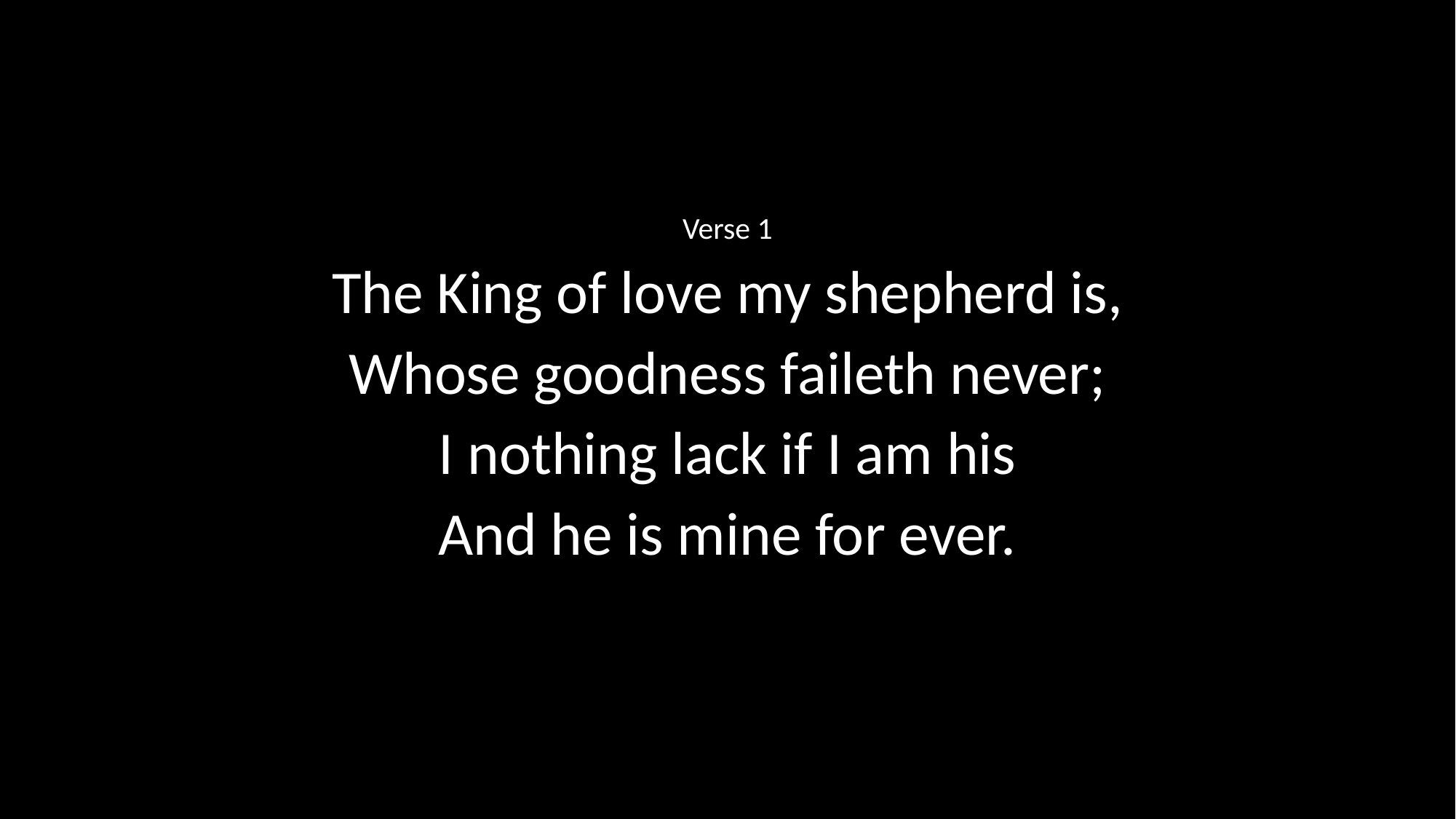

Verse 1
The King of love my shepherd is,
Whose goodness faileth never;
I nothing lack if I am his
And he is mine for ever.